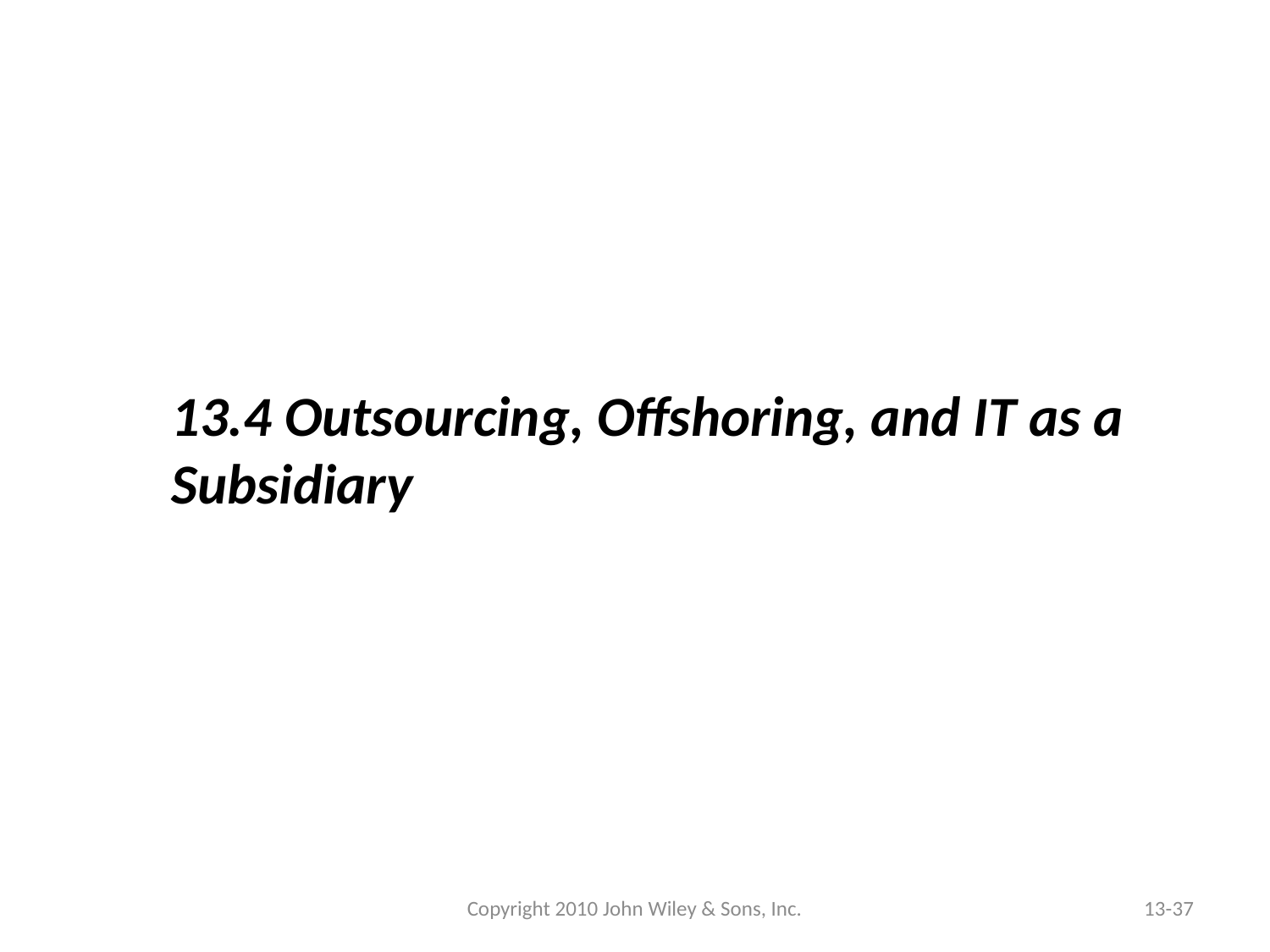

13.4 Outsourcing, Offshoring, and IT as a Subsidiary
Copyright 2010 John Wiley & Sons, Inc.
13-37